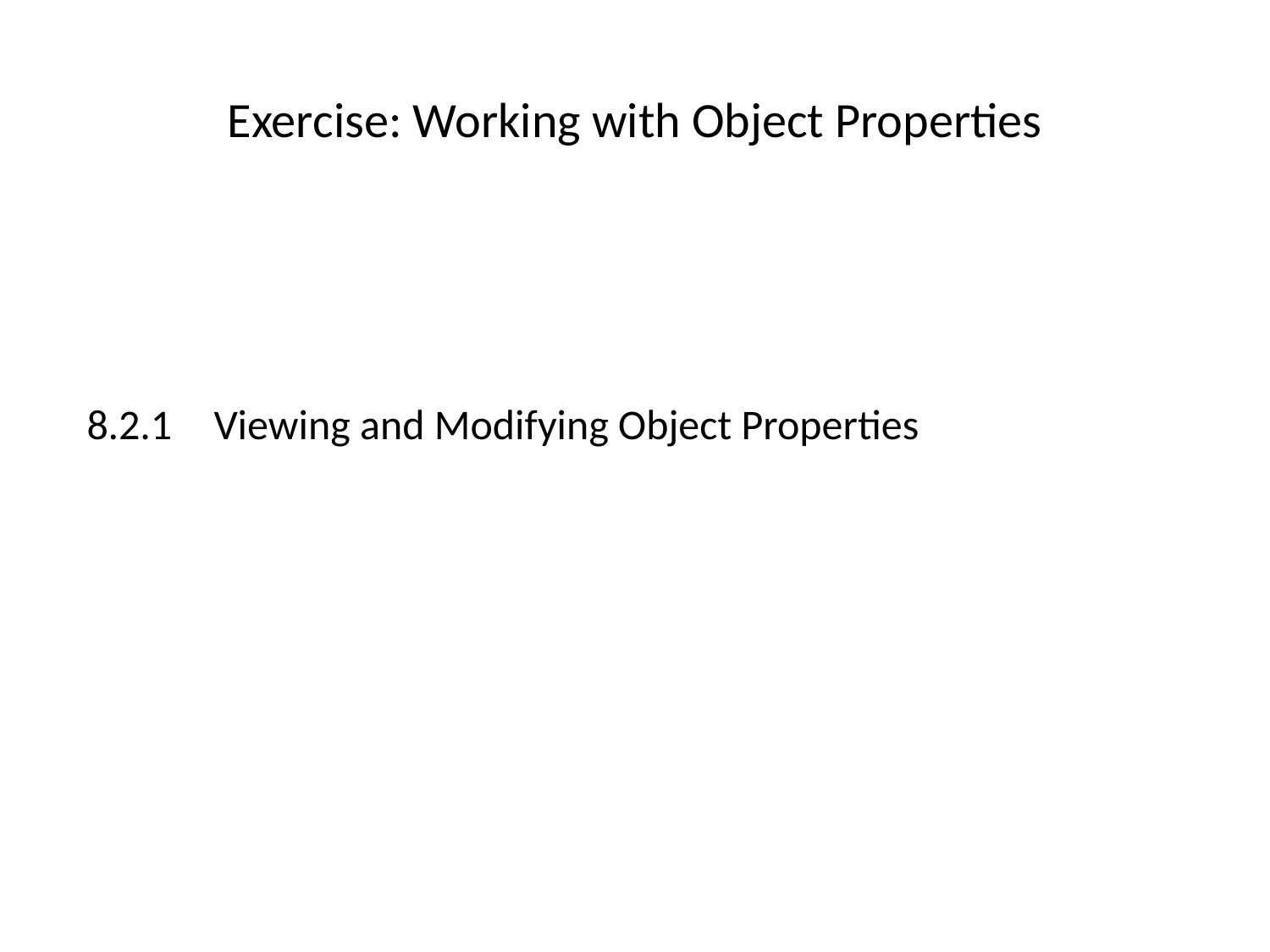

# Exercise: Working with Object Properties
8.2.1	Viewing and Modifying Object Properties